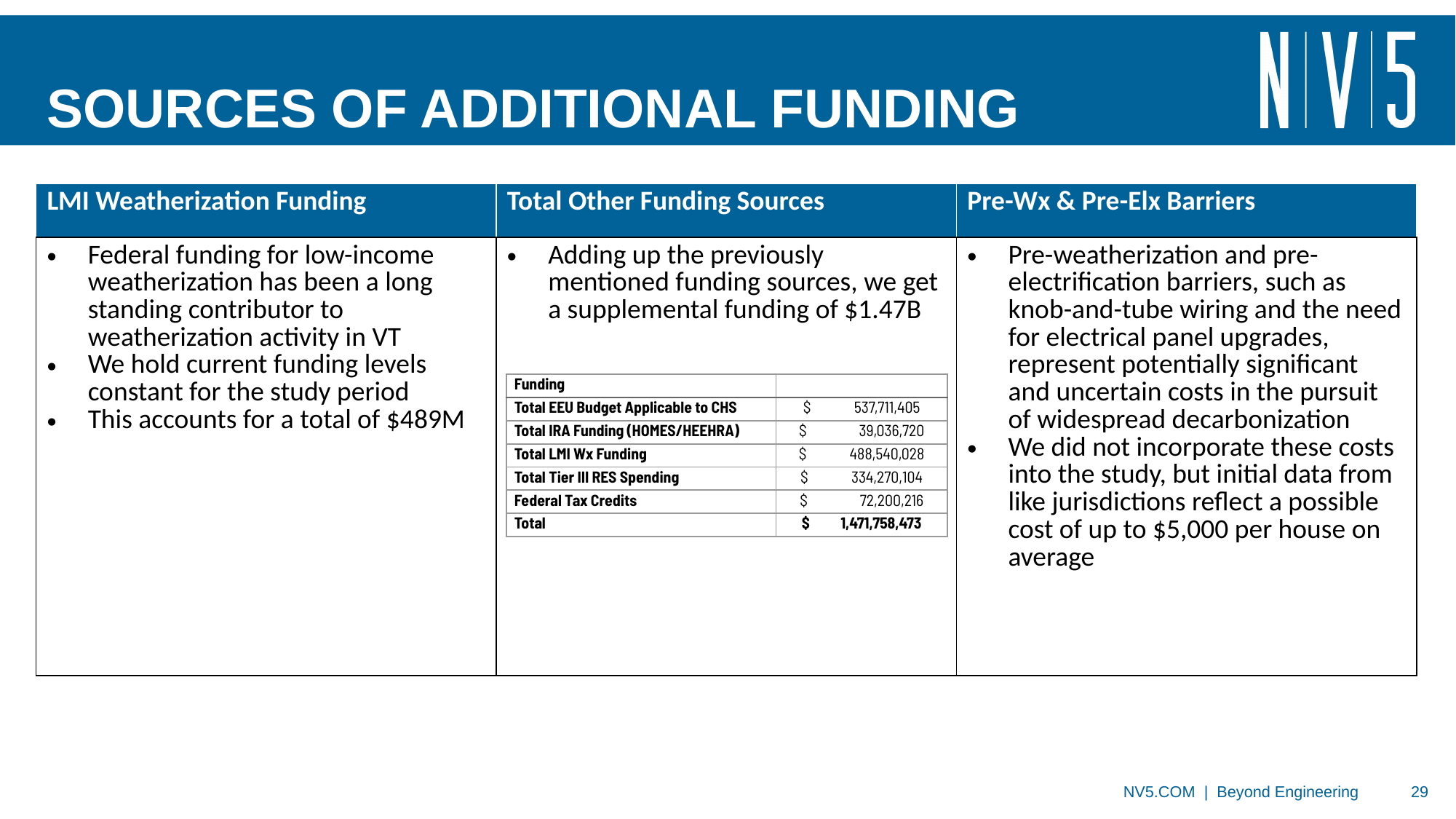

# Sources of Additional Funding
| LMI Weatherization Funding | Total Other Funding Sources | Pre-Wx & Pre-Elx Barriers |
| --- | --- | --- |
| Federal funding for low-income weatherization has been a long standing contributor to weatherization activity in VT We hold current funding levels constant for the study period This accounts for a total of $489M | Adding up the previously mentioned funding sources, we get a supplemental funding of $1.47B | Pre-weatherization and pre-electrification barriers, such as knob-and-tube wiring and the need for electrical panel upgrades, represent potentially significant and uncertain costs in the pursuit of widespread decarbonization We did not incorporate these costs into the study, but initial data from like jurisdictions reflect a possible cost of up to $5,000 per house on average |
| Funding | Total Spending |
| --- | --- |
| Total EEU Budget Applicable to CHS | $ 537,711,405 |
| Total IRA Funding (HOMES/HEEHRA) | $ 39,036,720 |
| Total LMI Wx Funding | $ 488,540,028 |
| Total Tier III RES Spending | $ 334,270,104 |
| Federal Tax Credits | $ 72,200,216 |
| Total | $ 1,471,758,473 |